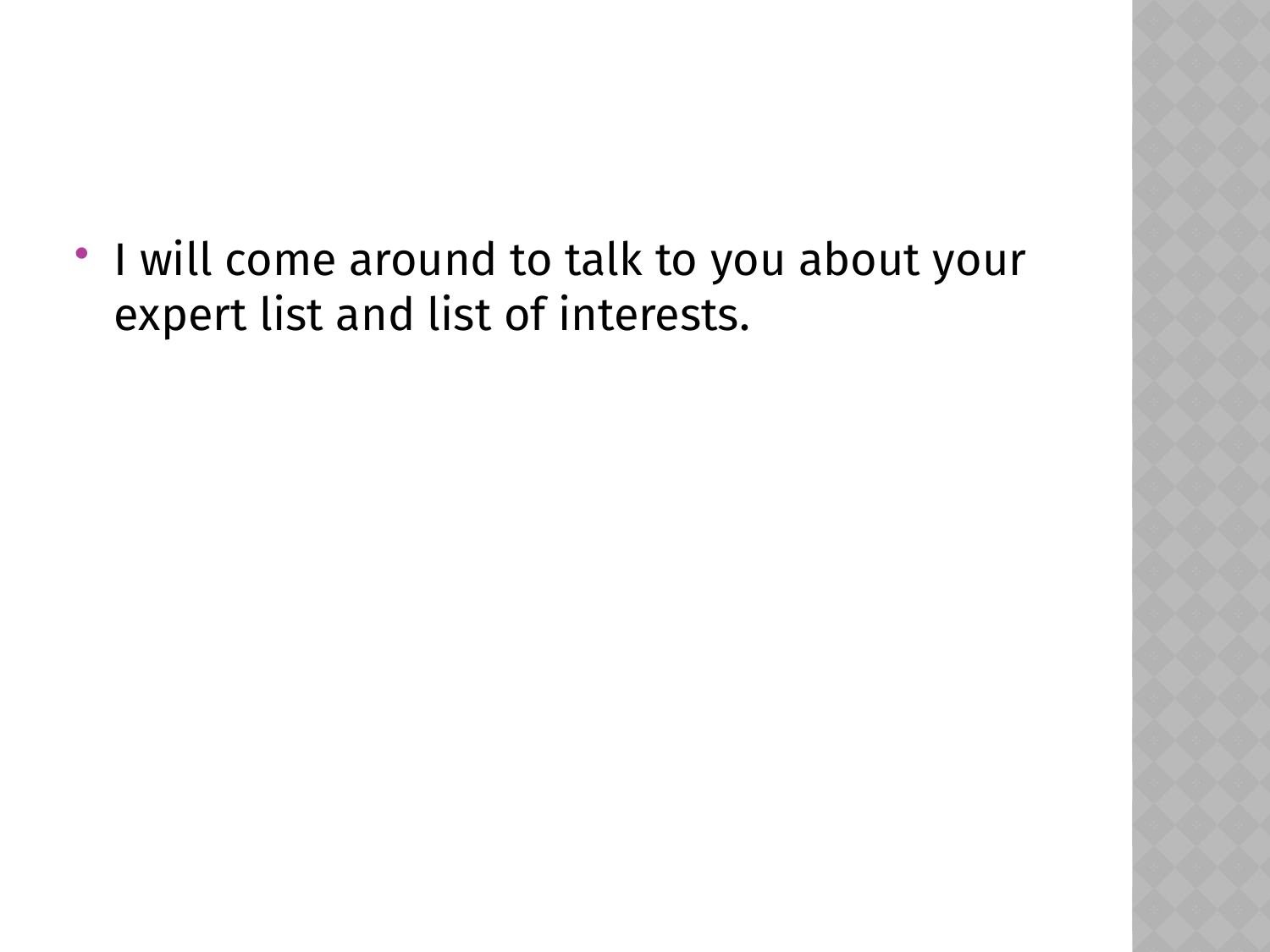

#
I will come around to talk to you about your expert list and list of interests.